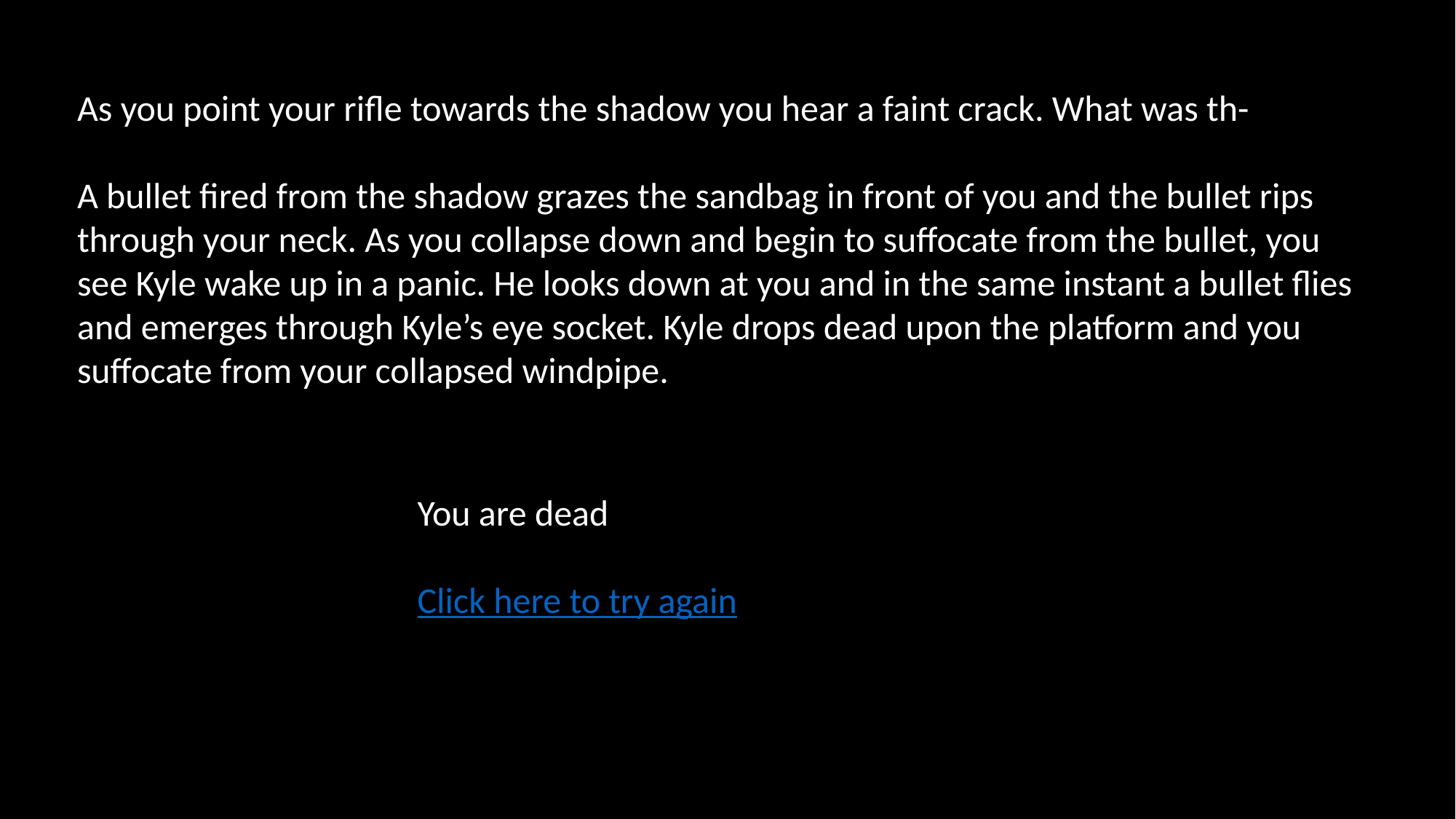

As you point your rifle towards the shadow you hear a faint crack. What was th-

A bullet fired from the shadow grazes the sandbag in front of you and the bullet rips through your neck. As you collapse down and begin to suffocate from the bullet, you see Kyle wake up in a panic. He looks down at you and in the same instant a bullet flies and emerges through Kyle’s eye socket. Kyle drops dead upon the platform and you suffocate from your collapsed windpipe.
You are dead

Click here to try again